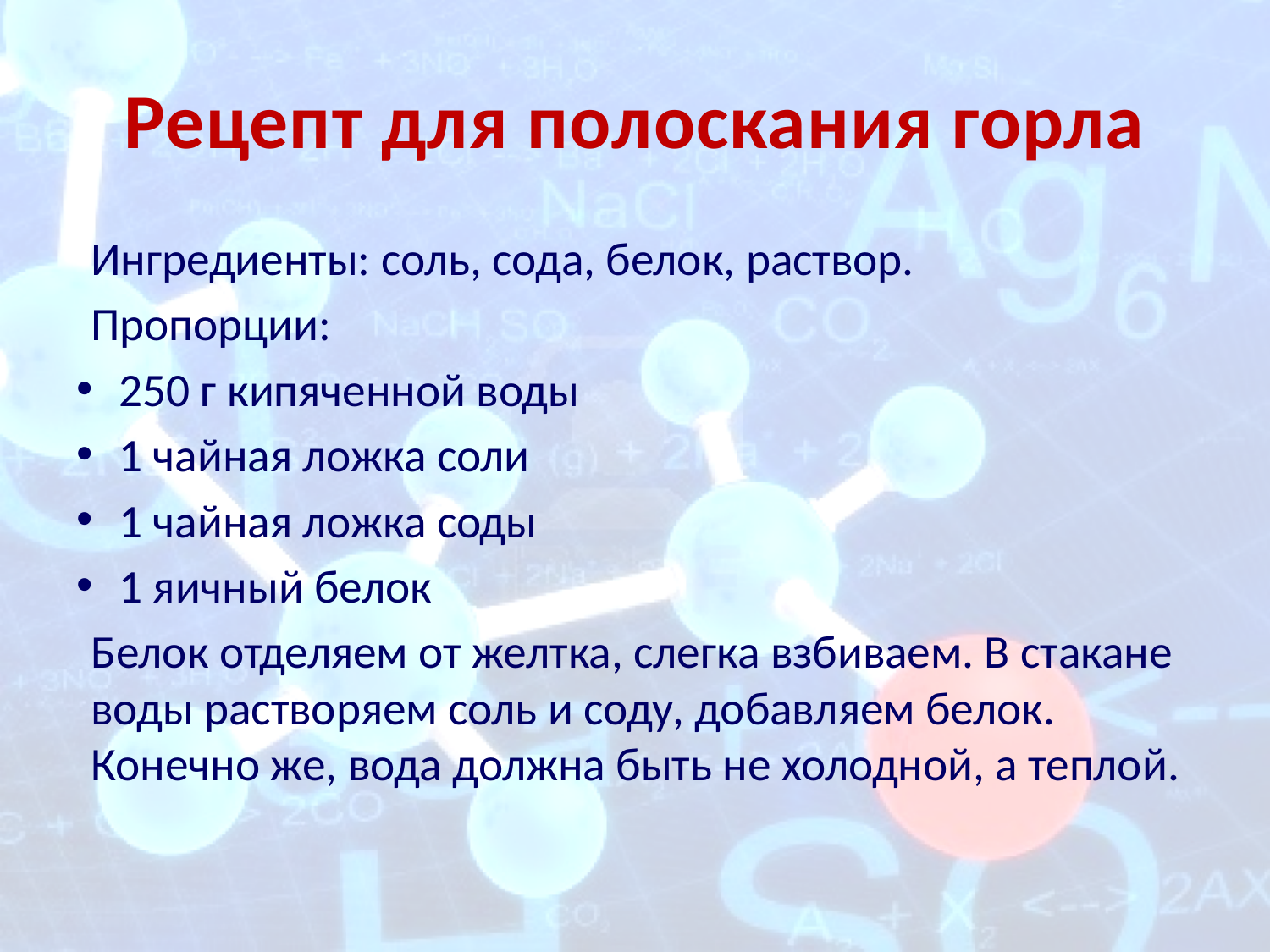

# Рецепт для полоскания горла
Ингредиенты: соль, сода, белок, раствор.
Пропорции:
250 г кипяченной воды
1 чайная ложка соли
1 чайная ложка соды
1 яичный белок
Белок отделяем от желтка, слегка взбиваем. В стакане воды растворяем соль и соду, добавляем белок. Конечно же, вода должна быть не холодной, а теплой.